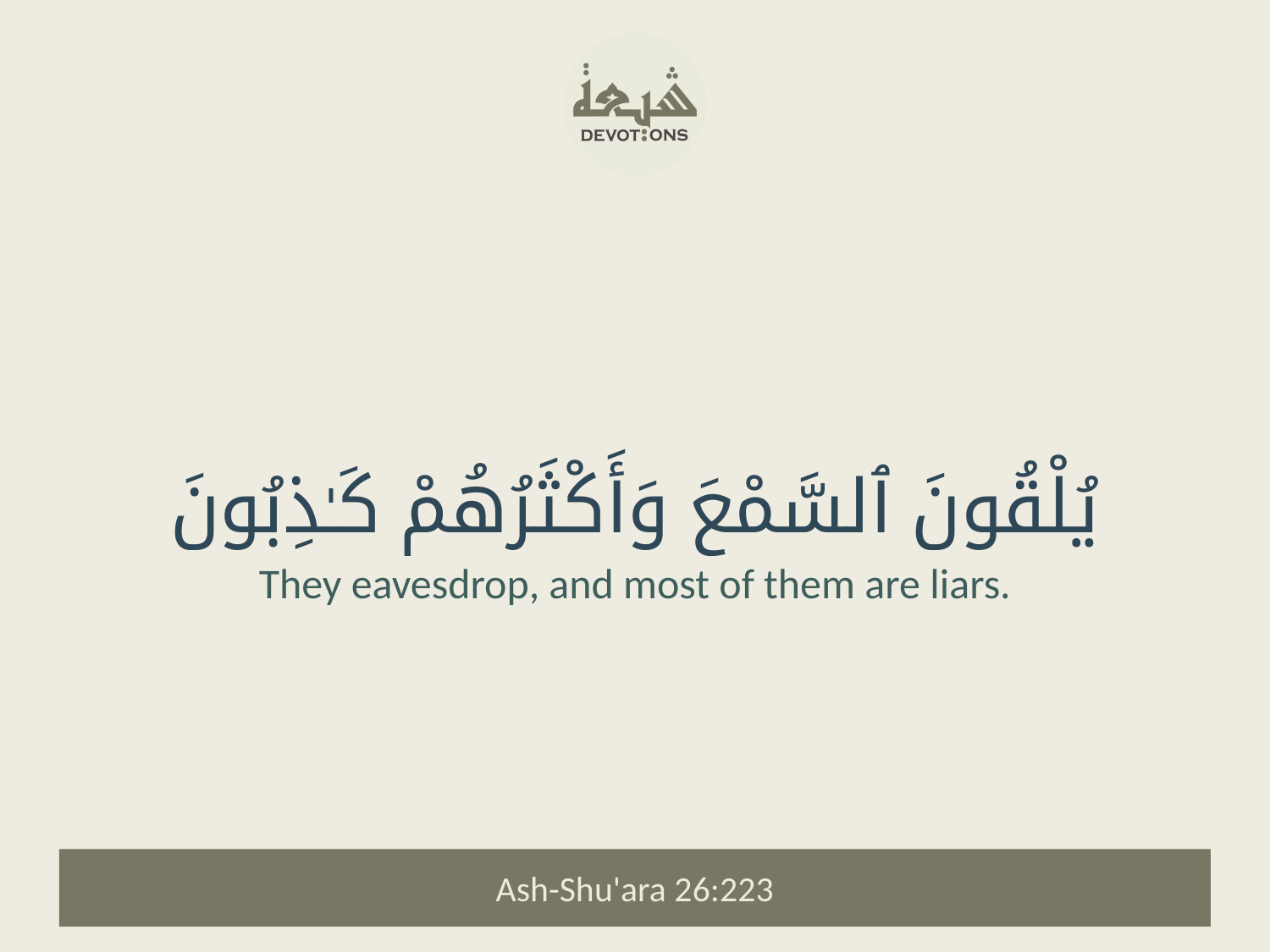

يُلْقُونَ ٱلسَّمْعَ وَأَكْثَرُهُمْ كَـٰذِبُونَ
They eavesdrop, and most of them are liars.
Ash-Shu'ara 26:223